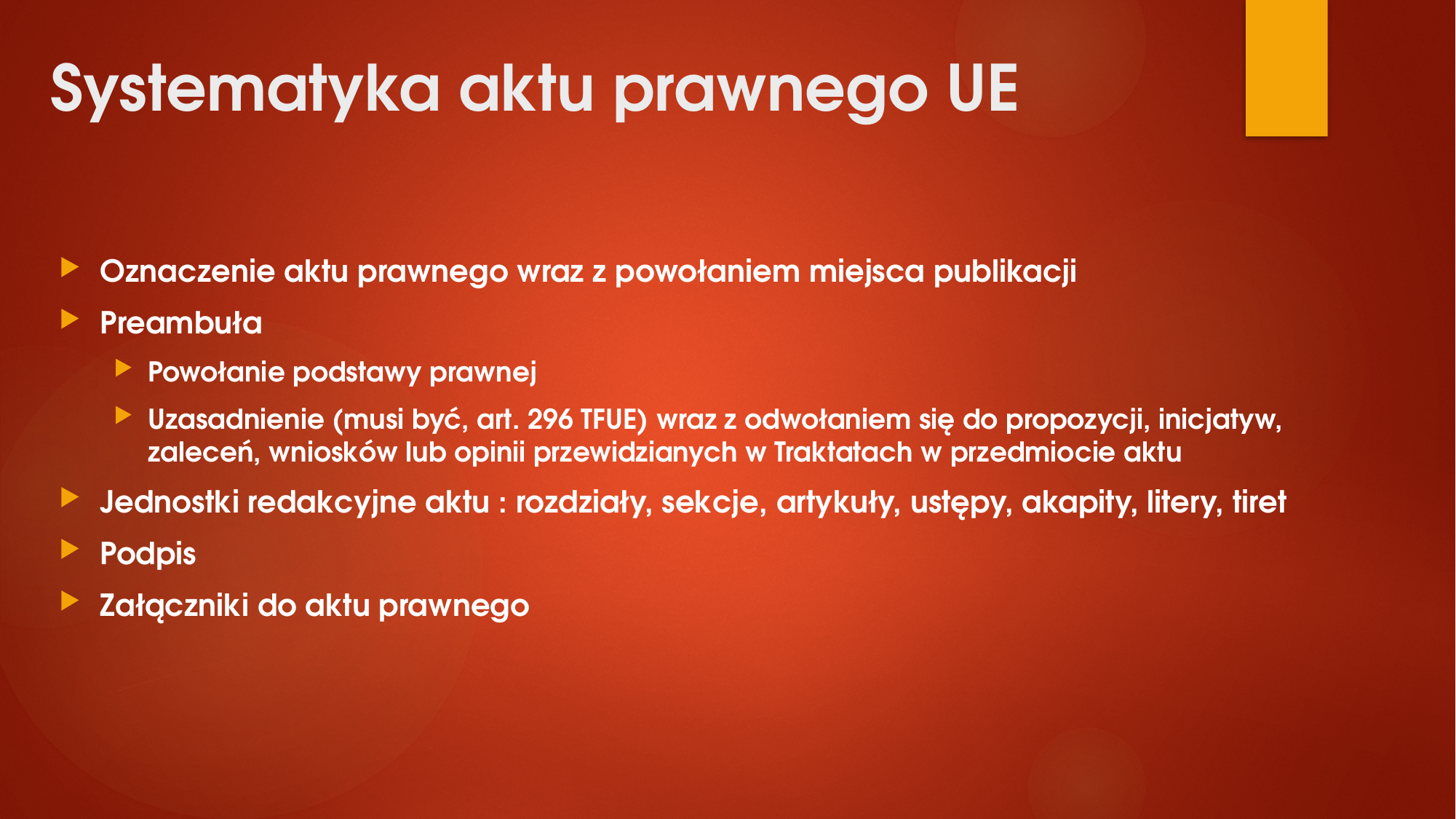

# Systematyka aktu prawnego UE
Oznaczenie aktu prawnego wraz z powołaniem miejsca publikacji
Preambuła
Powołanie podstawy prawnej
Uzasadnienie (musi być, art. 296 TFUE) wraz z odwołaniem się do propozycji, inicjatyw, zaleceń, wniosków lub opinii przewidzianych w Traktatach w przedmiocie aktu
Jednostki redakcyjne aktu : rozdziały, sekcje, artykuły, ustępy, akapity, litery, tiret
Podpis
Załączniki do aktu prawnego